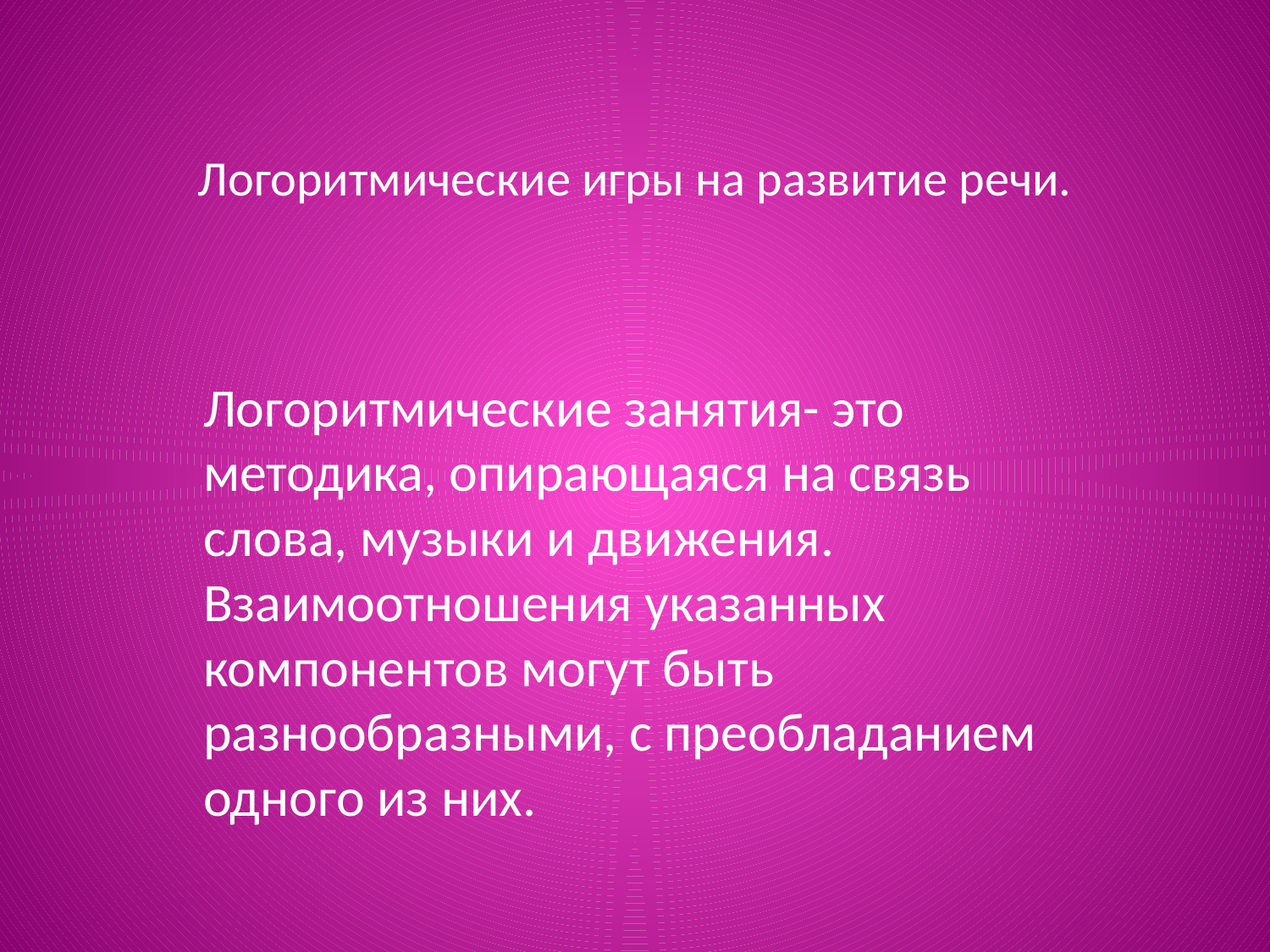

# Логоритмические игры на развитие речи.
Логоритмические занятия- это методика, опирающаяся на связь слова, музыки и движения. Взаимоотношения указанных компонентов могут быть разнообразными, с преобладанием одного из них.